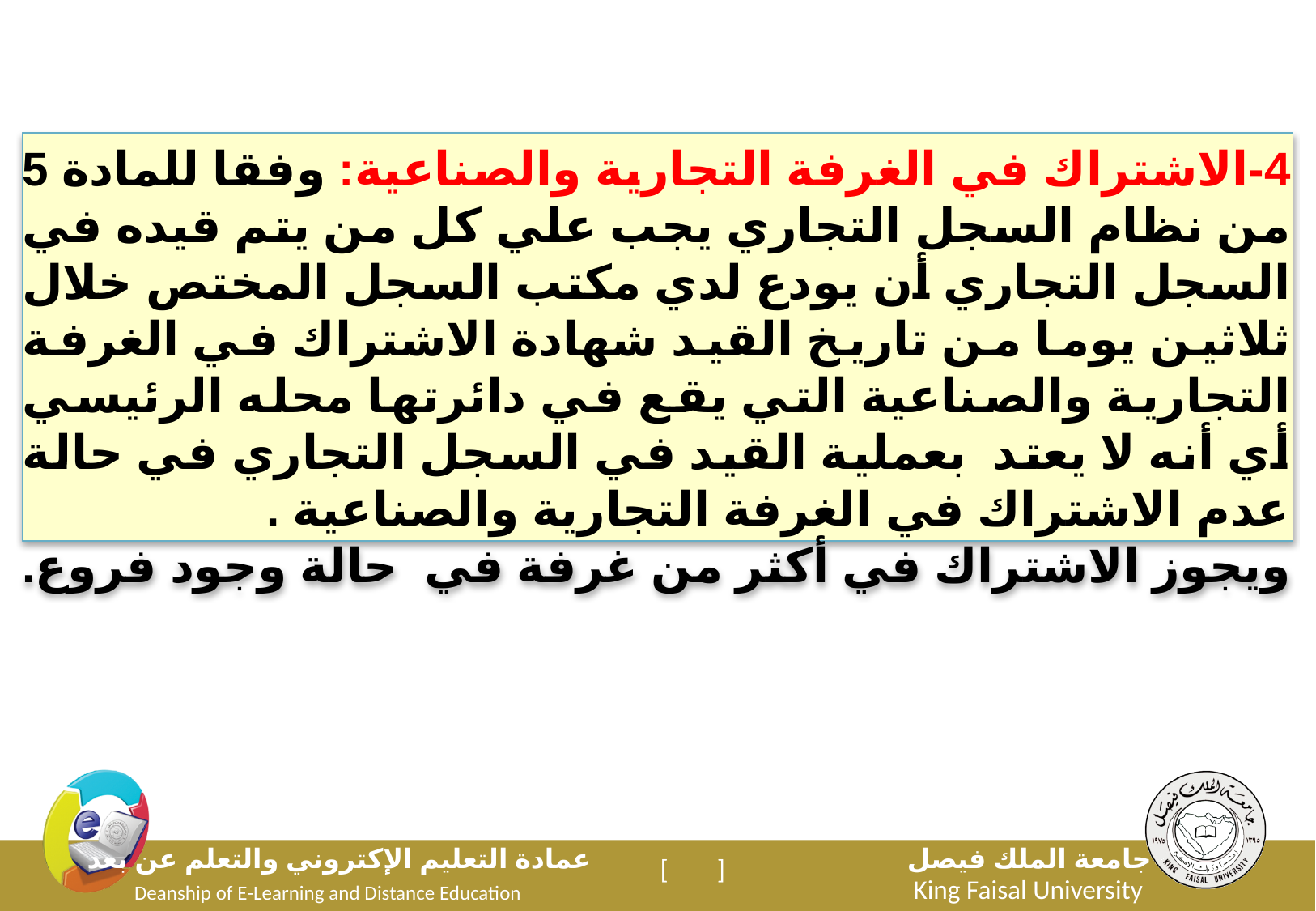

4-الاشتراك في الغرفة التجارية والصناعية: وفقا للمادة 5 من نظام السجل التجاري يجب علي كل من يتم قيده في السجل التجاري أن يودع لدي مكتب السجل المختص خلال ثلاثين يوما من تاريخ القيد شهادة الاشتراك في الغرفة التجارية والصناعية التي يقع في دائرتها محله الرئيسي أي أنه لا يعتد  بعملية القيد في السجل التجاري في حالة عدم الاشتراك في الغرفة التجارية والصناعية .
ويجوز الاشتراك في أكثر من غرفة في  حالة وجود فروع.